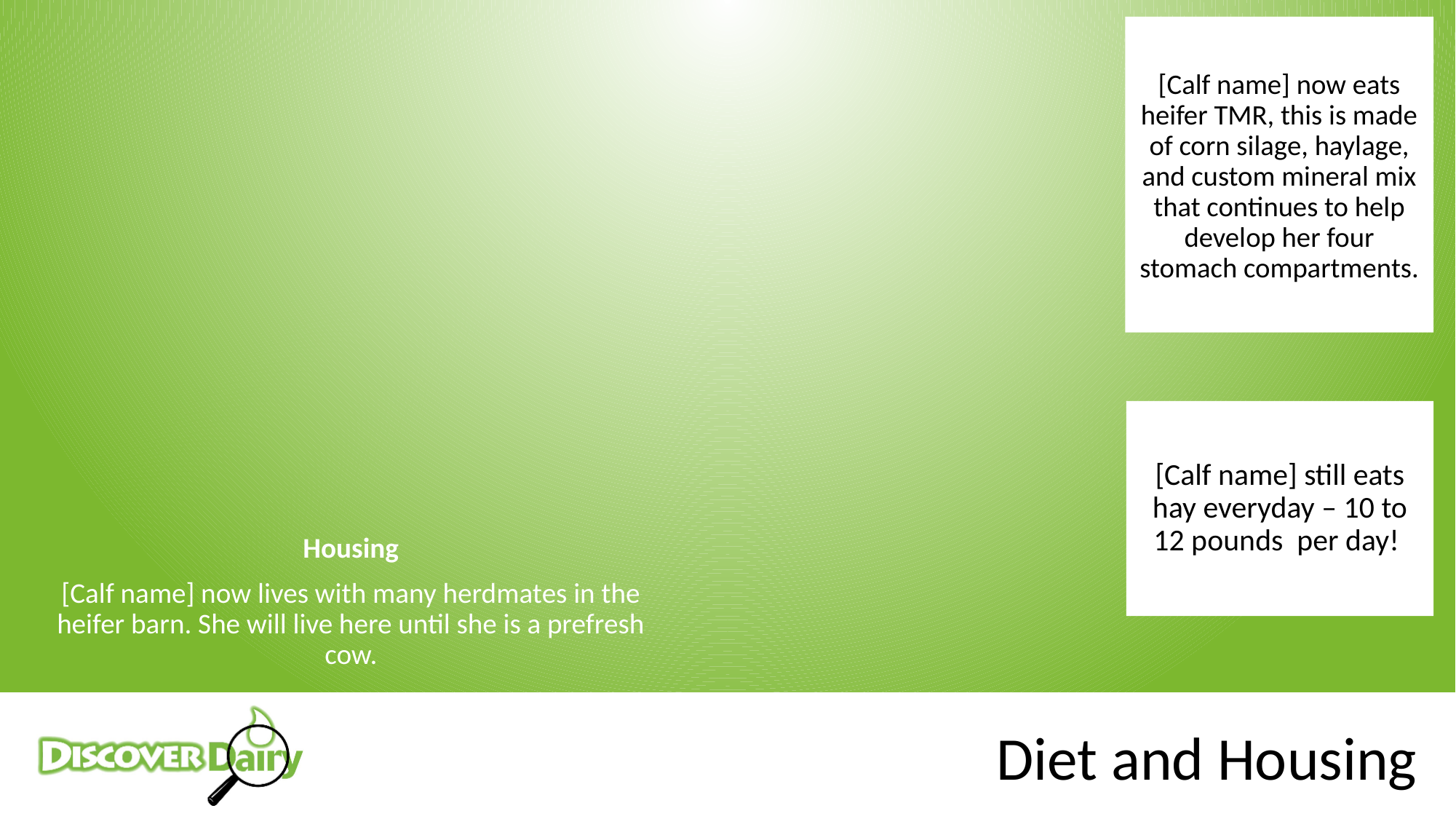

[Calf name] now eats heifer TMR, this is made of corn silage, haylage, and custom mineral mix that continues to help develop her four stomach compartments.

[Calf name] still eats hay everyday – 10 to 12 pounds  per day!
Housing
[Calf name] now lives with many herdmates in the heifer barn. She will live here until she is a prefresh cow.